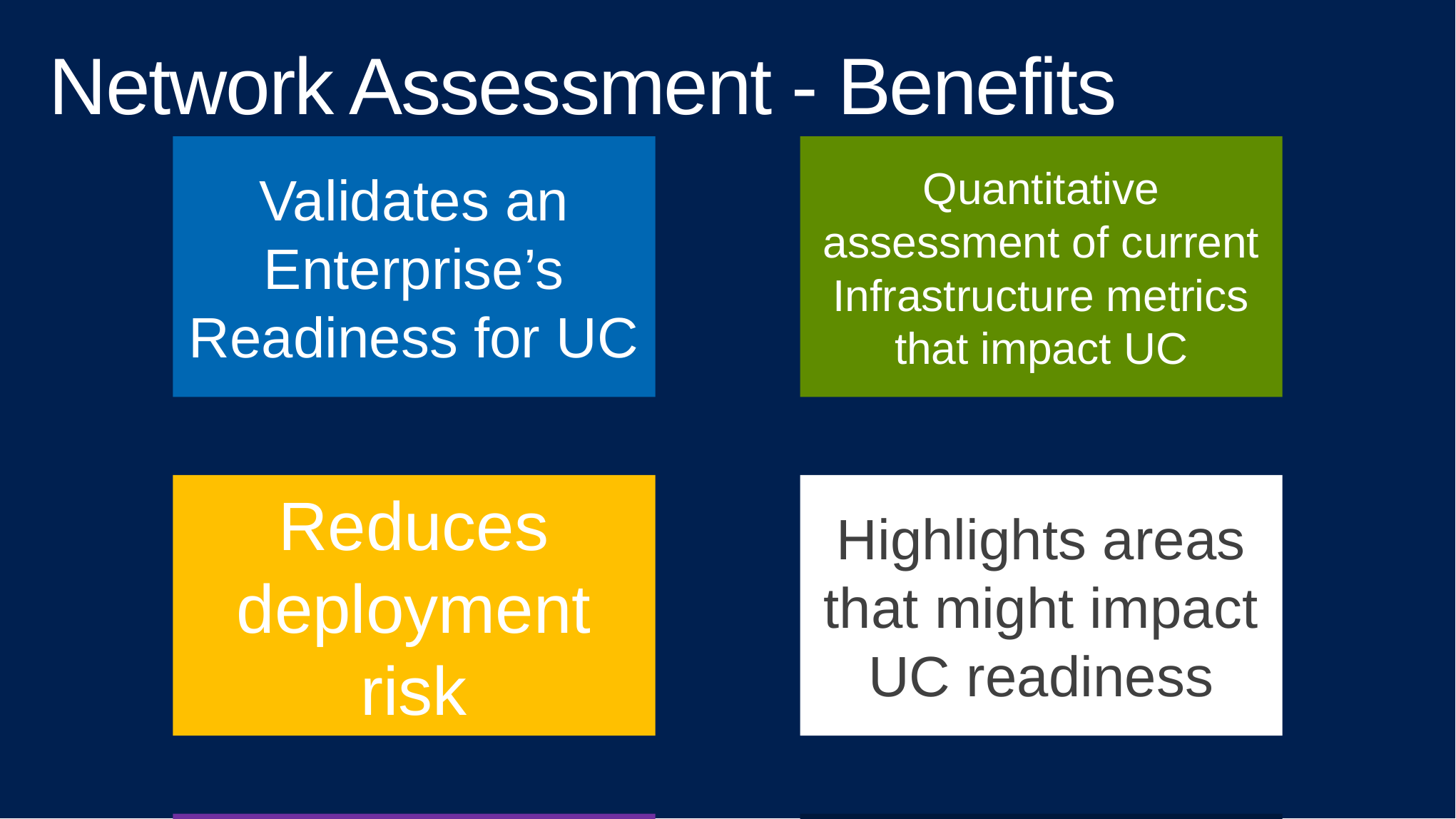

# Network Assessment - Benefits
Validates an Enterprise’s Readiness for UC
Quantitative assessment of current Infrastructure metrics that impact UC
Reduces deployment risk
Highlights areas that might impact UC readiness